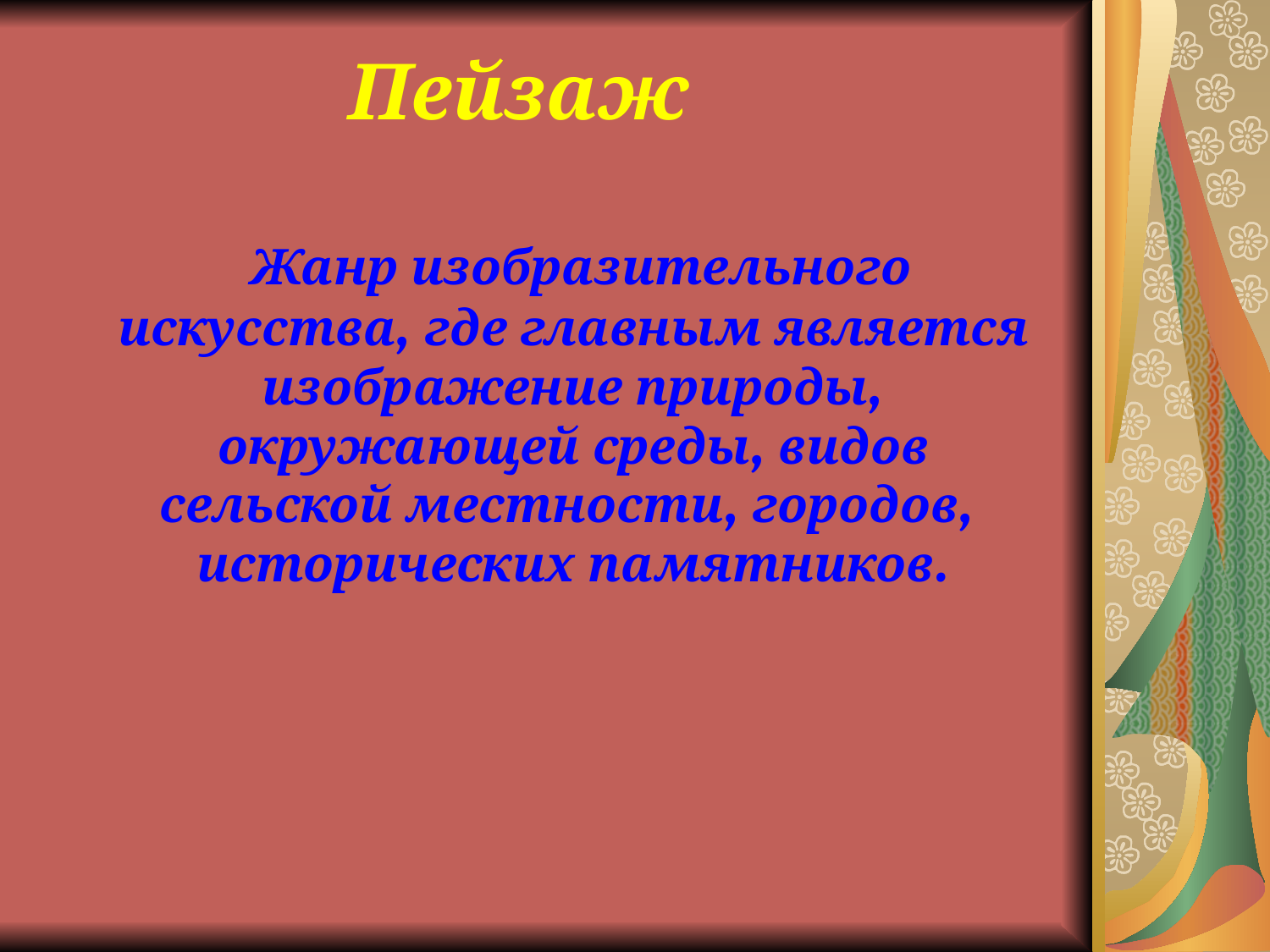

# Пейзаж
	 Жанр изобразительного искусства, где главным является изображение природы, окружающей среды, видов сельской местности, городов,  исторических памятников.